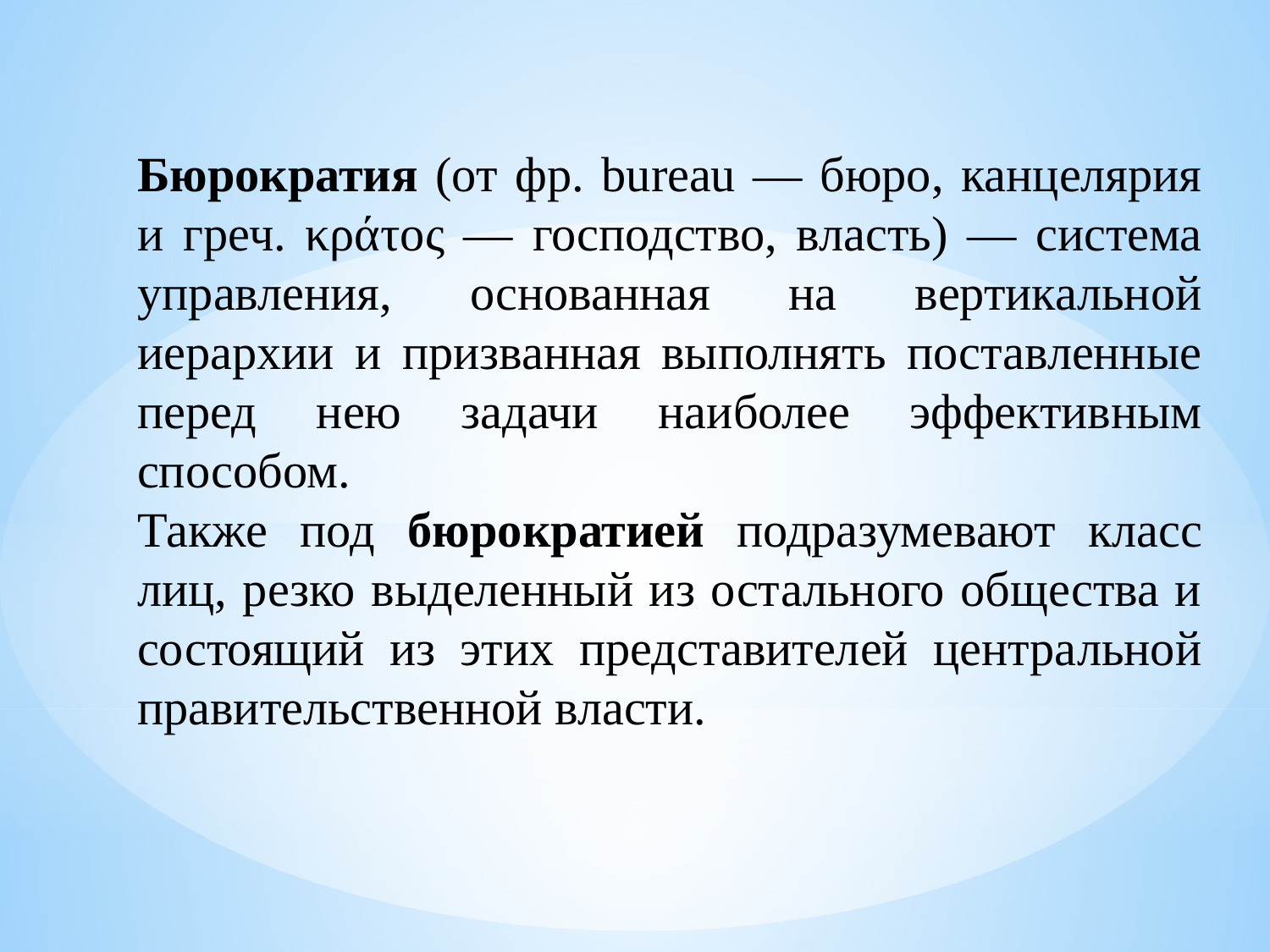

Бюрократия (от фр. bureau — бюро, канцелярия и греч. κράτος — господство, власть) — система управления, основанная на вертикальной иерархии и призванная выполнять поставленные перед нею задачи наиболее эффективным способом.
Также под бюрократией подразумевают класс лиц, резко выделенный из остального общества и состоящий из этих представителей центральной правительственной власти.